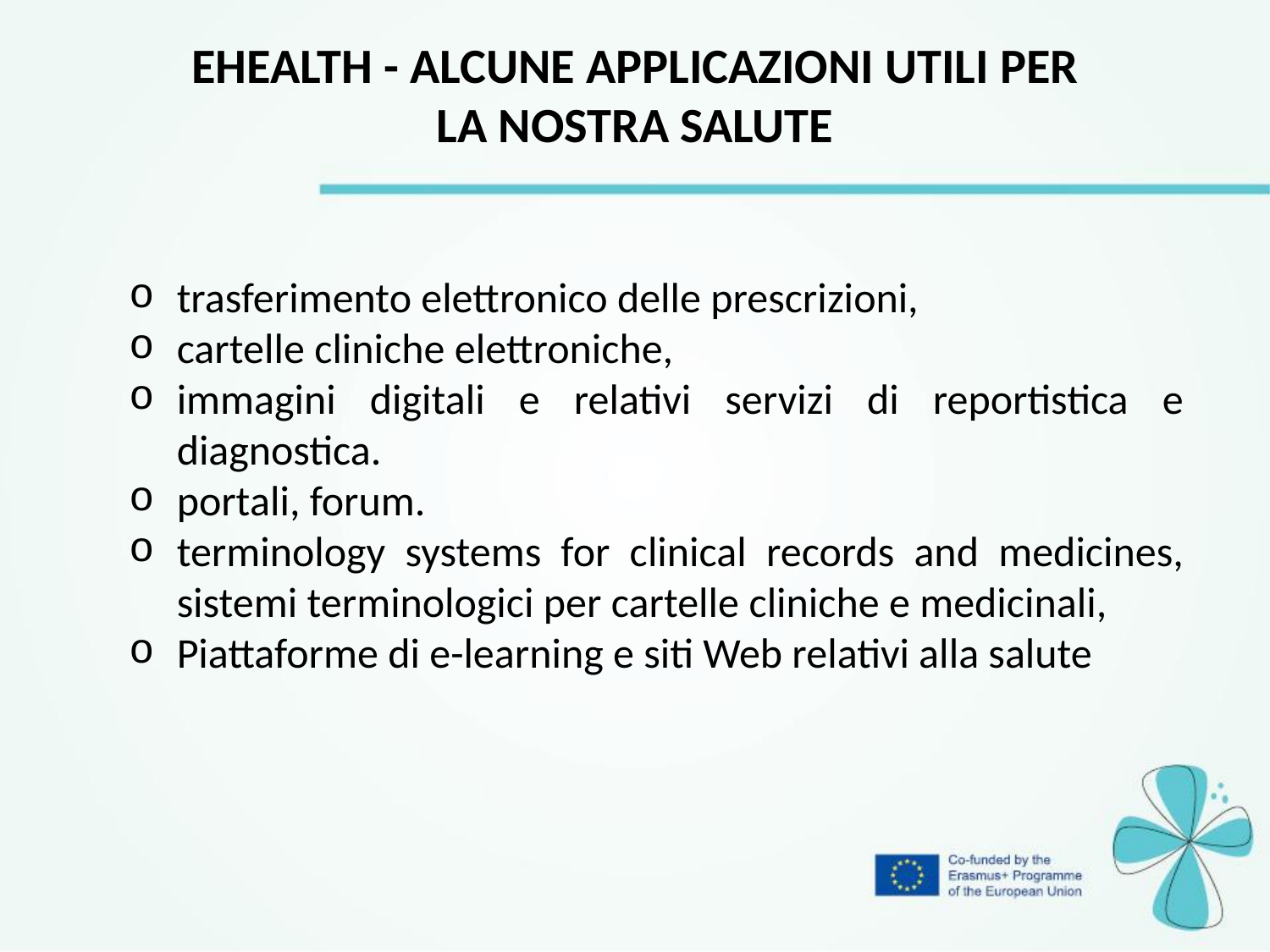

EHEALTH - ALCUNE APPLICAZIONI UTILI PER LA NOSTRA SALUTE
trasferimento elettronico delle prescrizioni,
cartelle cliniche elettroniche,
immagini digitali e relativi servizi di reportistica e diagnostica.
portali, forum.
terminology systems for clinical records and medicines, sistemi terminologici per cartelle cliniche e medicinali,
Piattaforme di e-learning e siti Web relativi alla salute